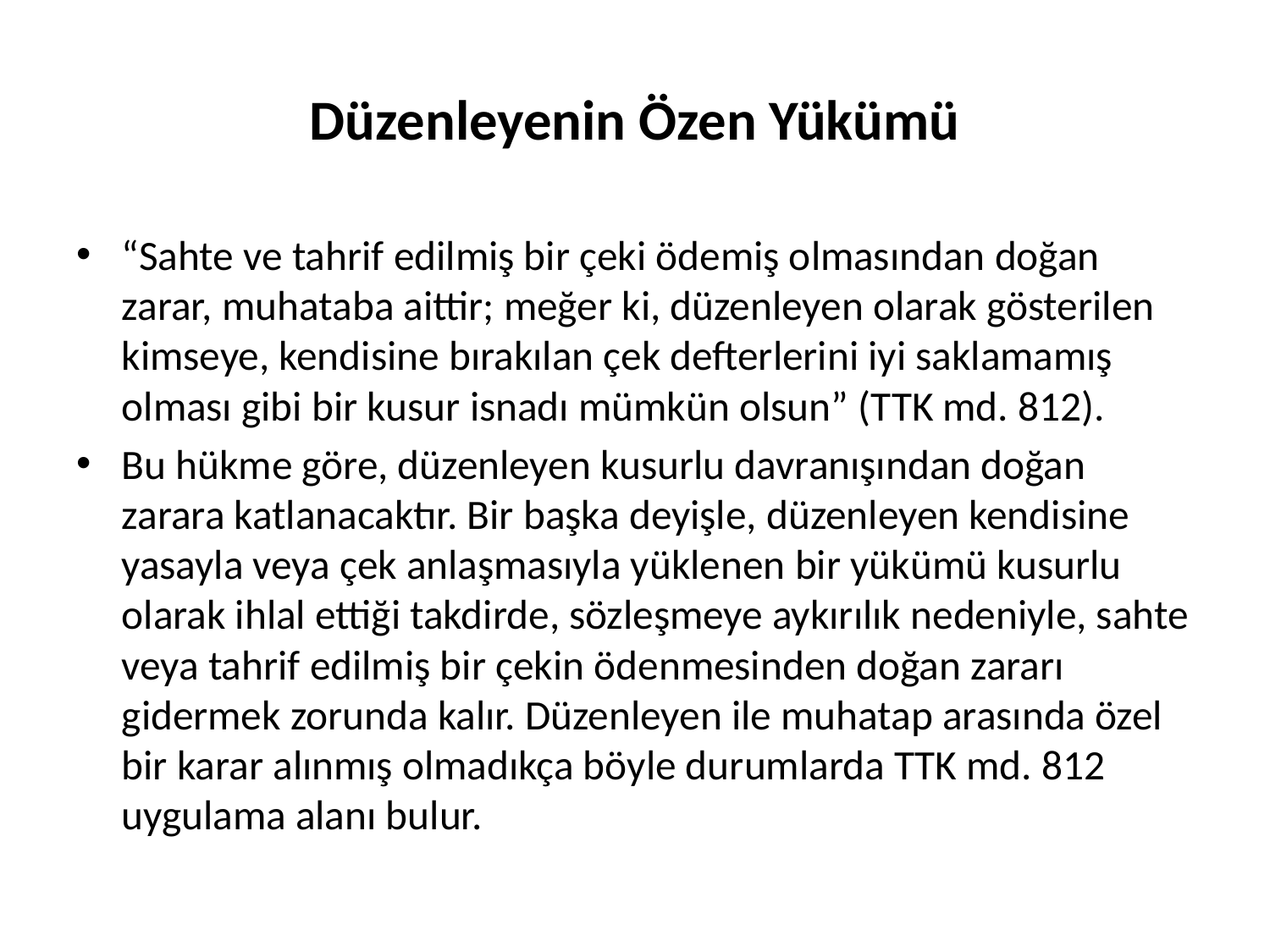

# Düzenleyenin Özen Yükümü
“Sahte ve tahrif edilmiş bir çeki ödemiş olmasından doğan zarar, muhataba aittir; meğer ki, düzenleyen olarak gösterilen kimseye, kendisine bırakılan çek defterlerini iyi saklamamış olması gibi bir kusur isnadı mümkün olsun” (TTK md. 812).
Bu hükme göre, düzenleyen kusurlu davranışından doğan zarara katlanacaktır. Bir başka deyişle, düzenleyen kendisine yasayla veya çek anlaşmasıyla yüklenen bir yükümü kusurlu olarak ihlal ettiği takdirde, sözleşmeye aykırılık nedeniyle, sahte veya tahrif edilmiş bir çekin ödenmesinden doğan zararı gidermek zorunda kalır. Düzenleyen ile muhatap arasında özel bir karar alınmış olmadıkça böyle durumlarda TTK md. 812 uygulama alanı bulur.